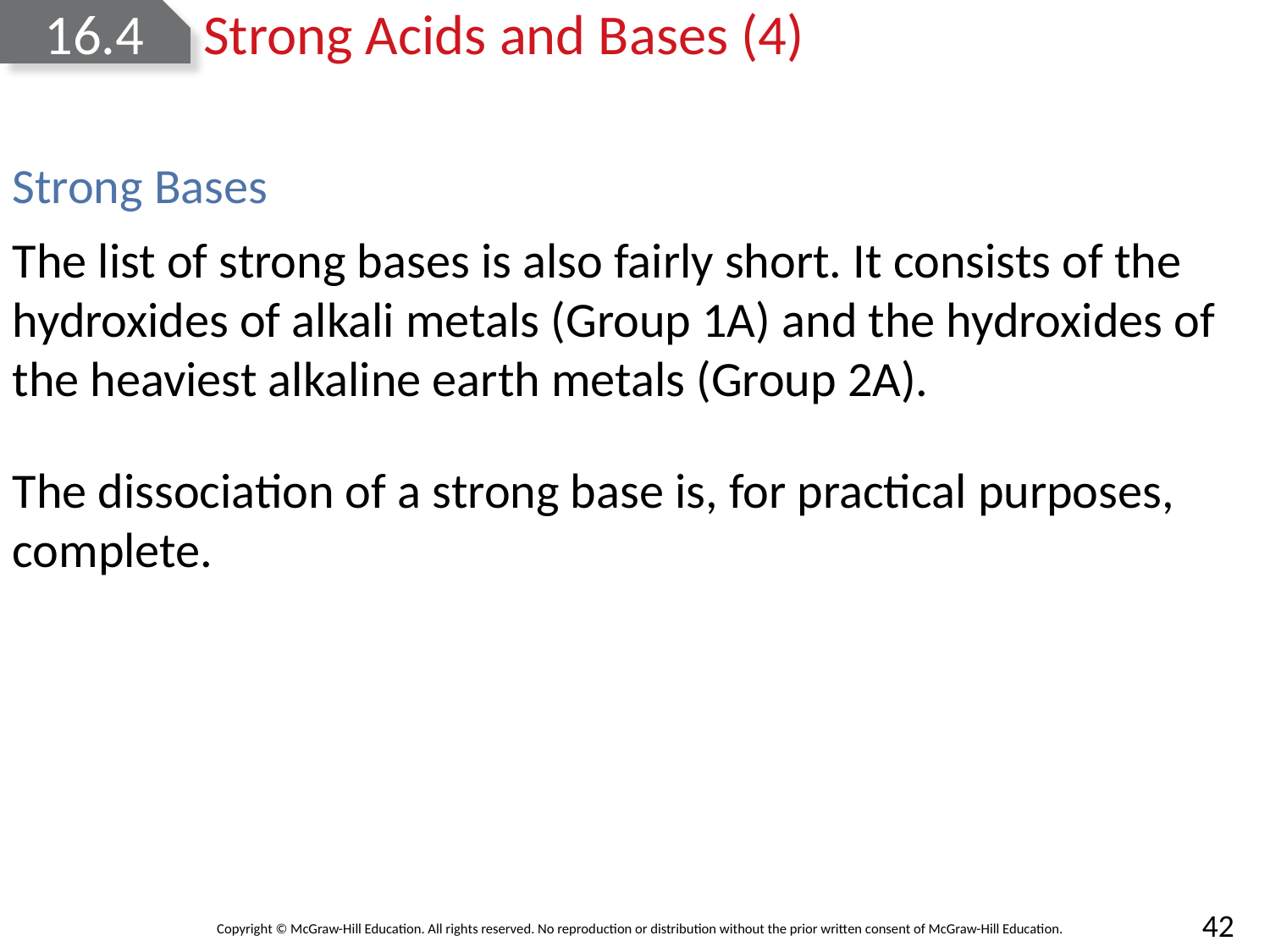

# 16.4	Strong Acids and Bases (4)
Strong Bases
The list of strong bases is also fairly short. It consists of the hydroxides of alkali metals (Group 1A) and the hydroxides of the heaviest alkaline earth metals (Group 2A).
The dissociation of a strong base is, for practical purposes, complete.